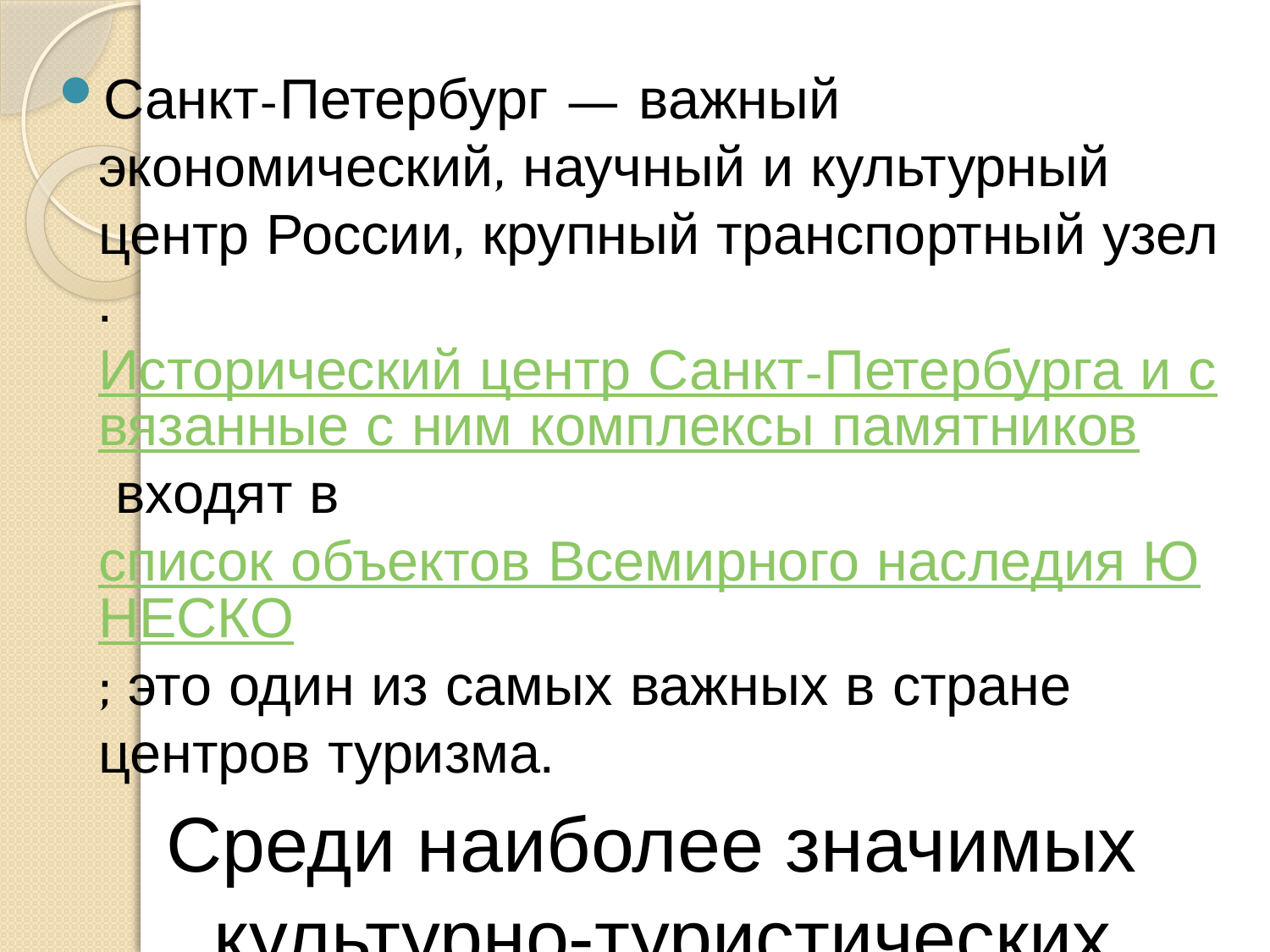

Санкт-Петербург — важный экономический, научный и культурный центр России, крупный транспортный узел . Исторический центр Санкт-Петербурга и связанные с ним комплексы памятников входят в список объектов Всемирного наследия ЮНЕСКО; это один из самых важных в стране центров туризма.
 Среди наиболее значимых культурно-туристических объектов —